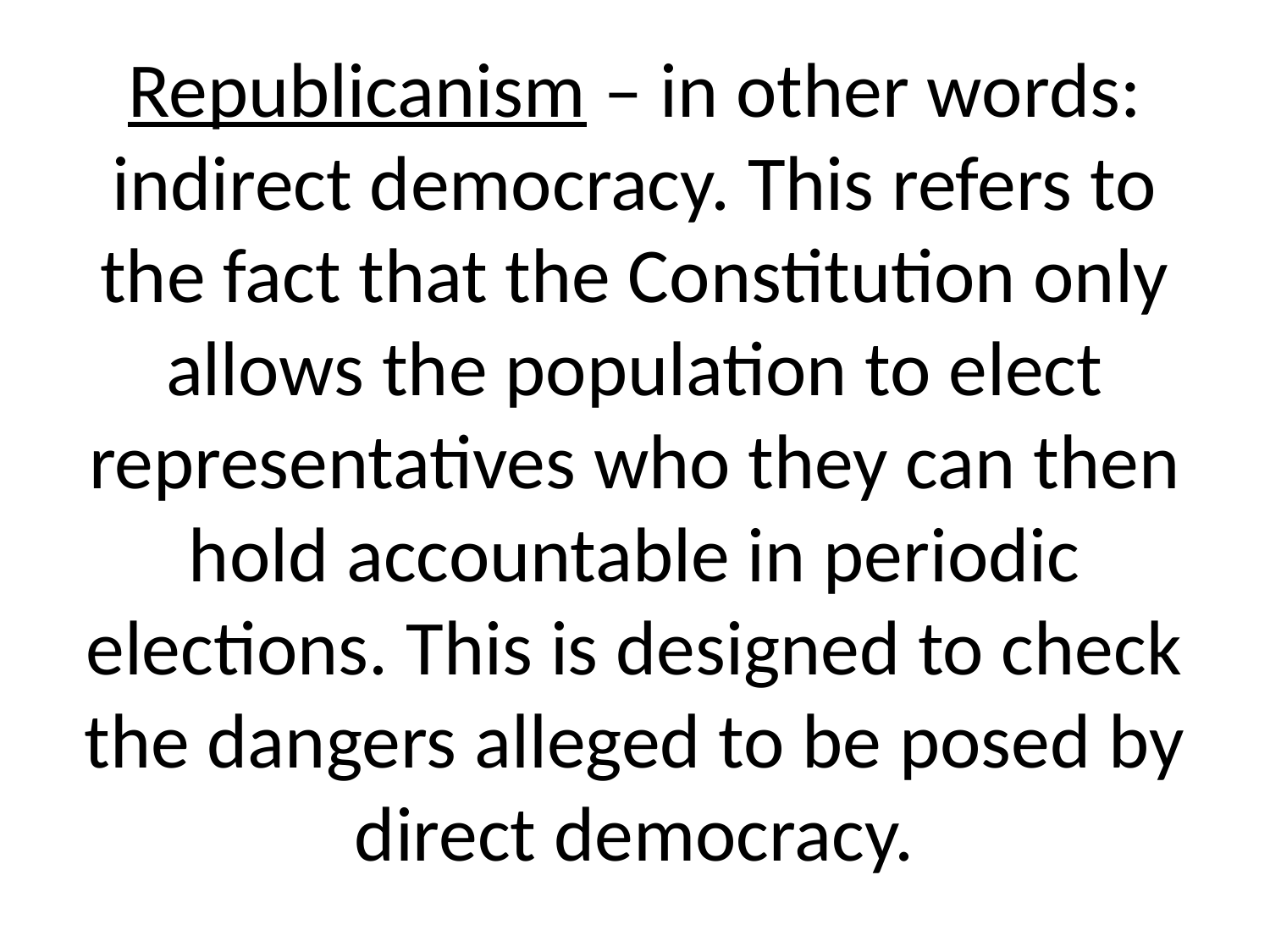

# Republicanism – in other words: indirect democracy. This refers to the fact that the Constitution only allows the population to elect representatives who they can then hold accountable in periodic elections. This is designed to check the dangers alleged to be posed by direct democracy.